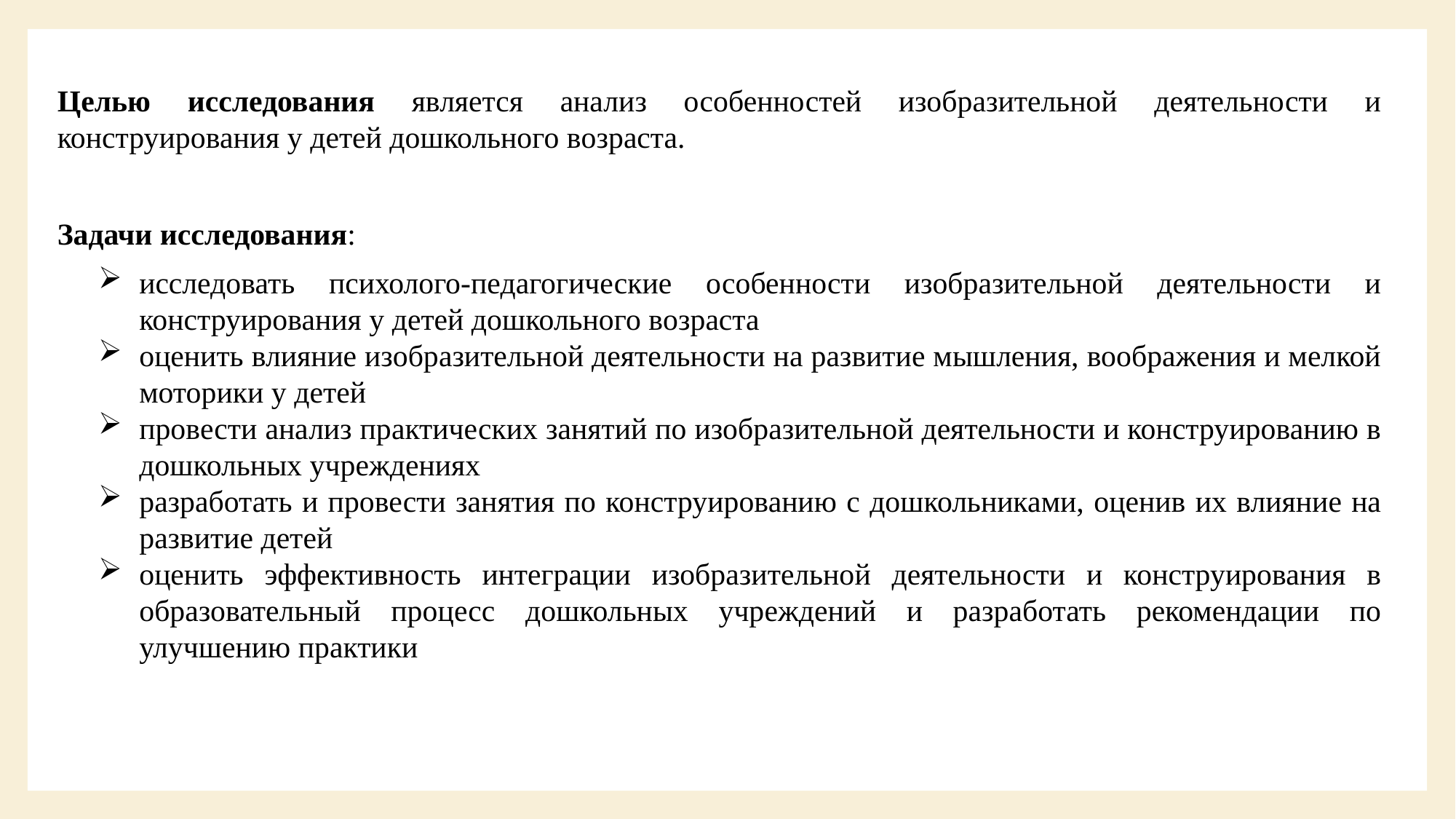

Целью исследования является анализ особенностей изобразительной деятельности и конструирования у детей дошкольного возраста.

Задачи исследования:
исследовать психолого-педагогические особенности изобразительной деятельности и конструирования у детей дошкольного возраста
оценить влияние изобразительной деятельности на развитие мышления, воображения и мелкой моторики у детей
провести анализ практических занятий по изобразительной деятельности и конструированию в дошкольных учреждениях
разработать и провести занятия по конструированию с дошкольниками, оценив их влияние на развитие детей
оценить эффективность интеграции изобразительной деятельности и конструирования в образовательный процесс дошкольных учреждений и разработать рекомендации по улучшению практики